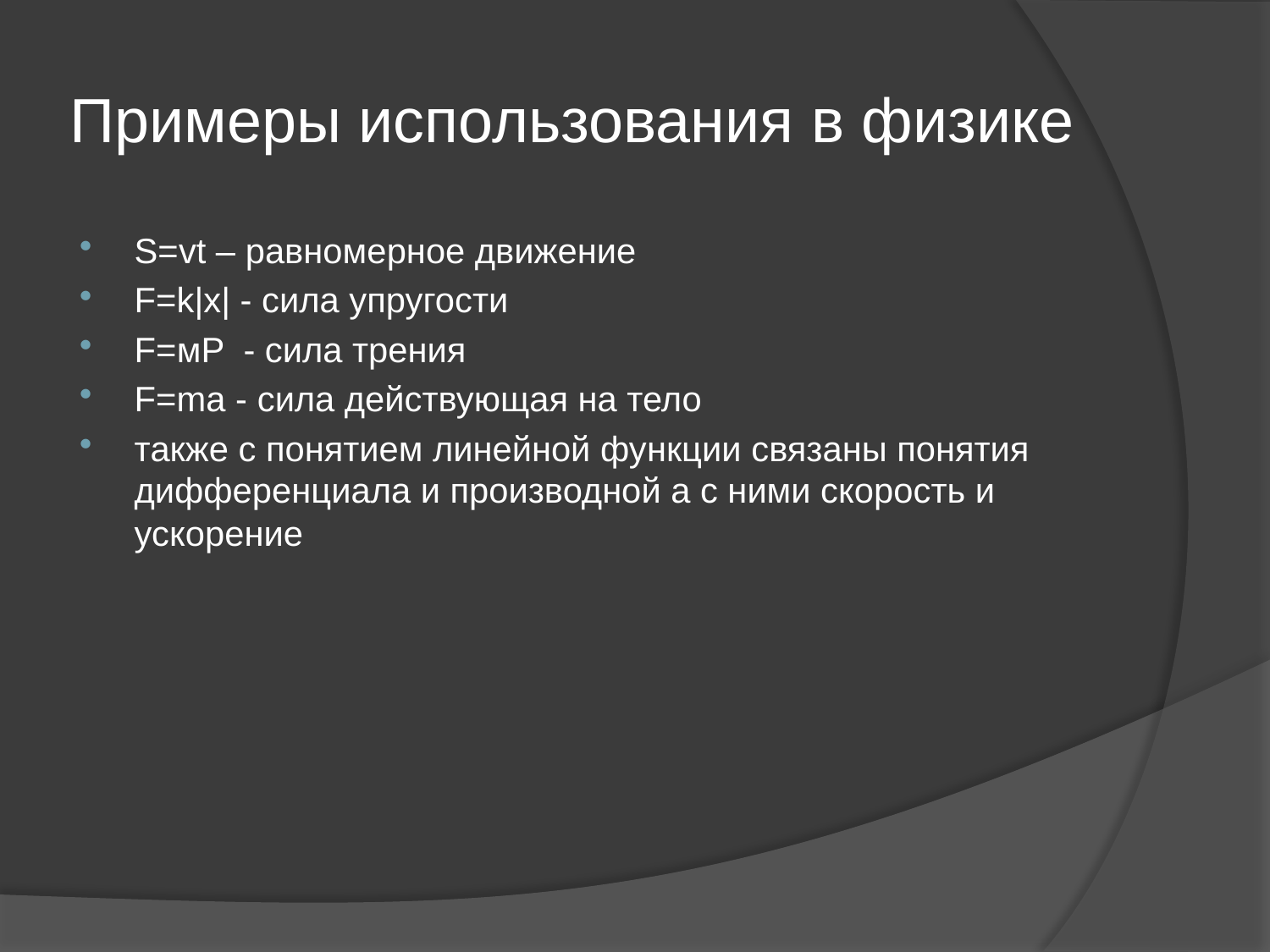

# Примеры использования в физике
S=vt – равномерное движение
F=k|x| - сила упругости
F=мP  - сила трения
F=ma - сила действующая на тело
также с понятием линейной функции связаны понятия дифференциала и производной а с ними скорость и ускорение